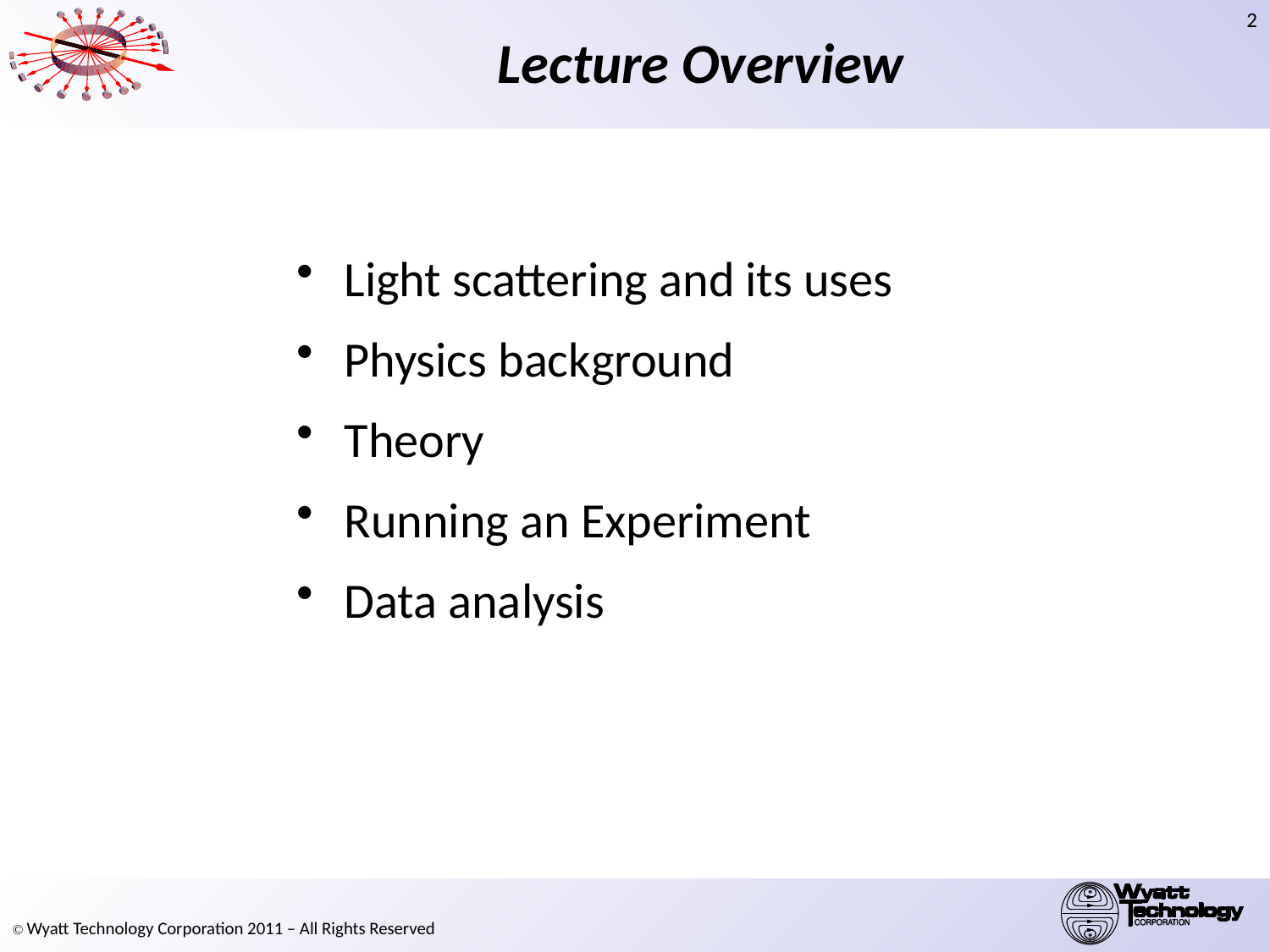

# Lecture Overview
Light scattering and its uses
Physics background
Theory
Running an Experiment
Data analysis